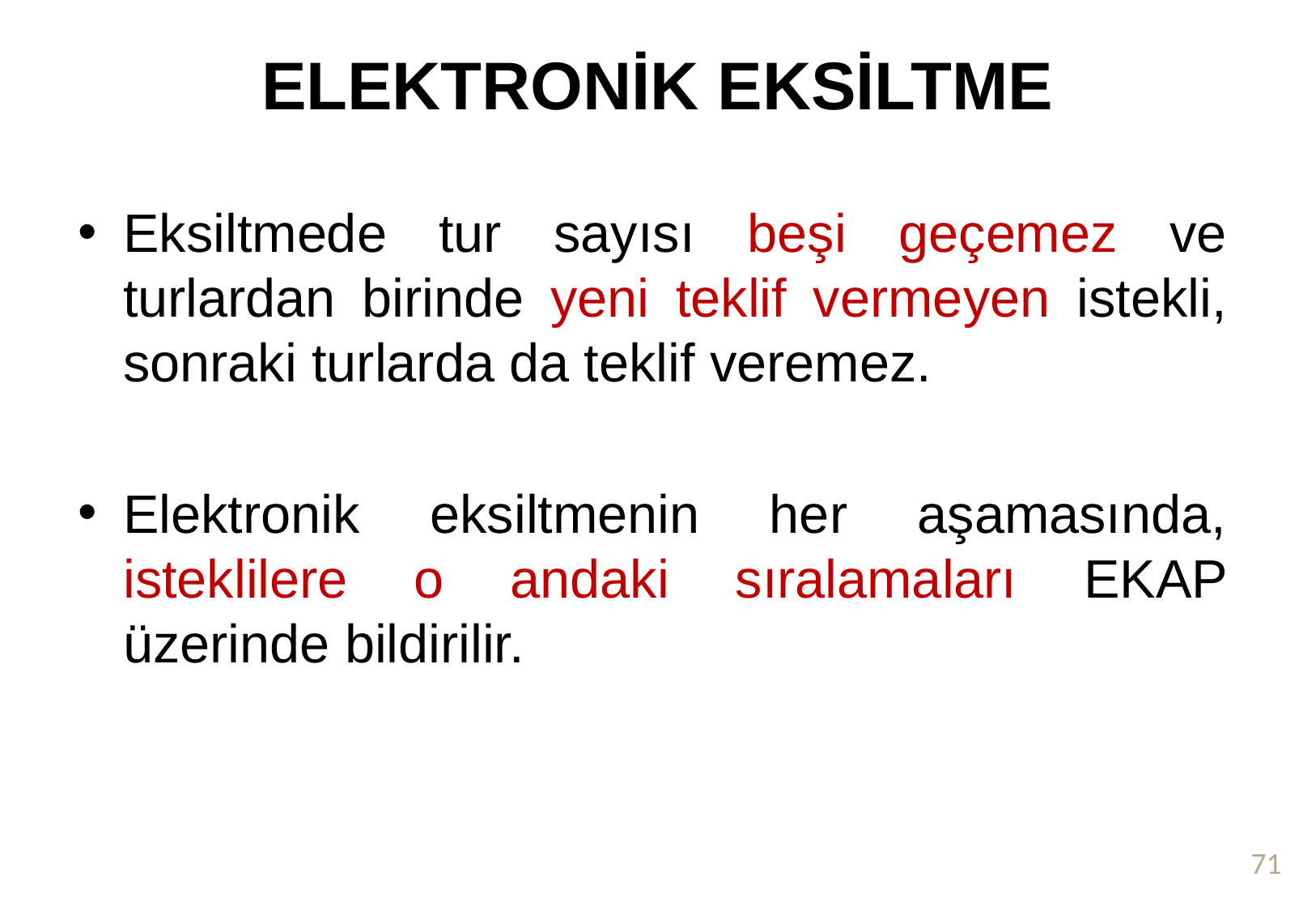

# ELEKTRONİK EKSİLTME
Eksiltmede tur sayısı beşi geçemez ve turlardan birinde yeni teklif vermeyen istekli, sonraki turlarda da teklif veremez.

Elektronik eksiltmenin her aşamasında, isteklilere o andaki sıralamaları EKAP üzerinde bildirilir.

71